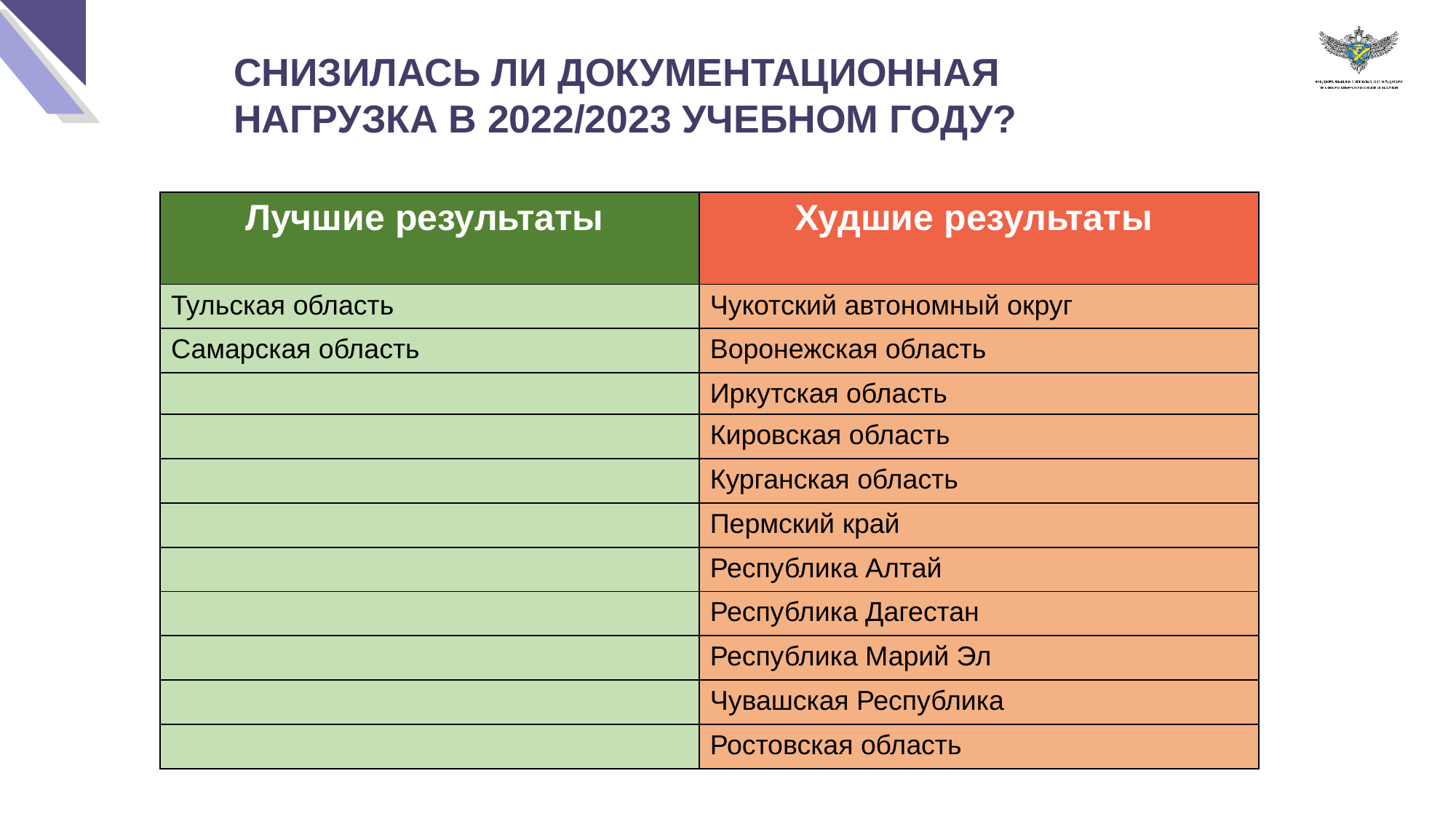

СНИЗИЛАСЬ ЛИ ДОКУМЕНТАЦИОННАЯ НАГРУЗКА В 2022/2023 УЧЕБНОМ ГОДУ?
| Лучшие результаты | Худшие результаты |
| --- | --- |
| Тульская область | Чукотский автономный округ |
| Самарская область | Воронежская область |
|  | Иркутская область |
|  | Кировская область |
|  | Курганская область |
|  | Пермский край |
|  | Республика Алтай |
|  | Республика Дагестан |
|  | Республика Марий Эл |
|  | Чувашская Республика |
|  | Ростовская область |